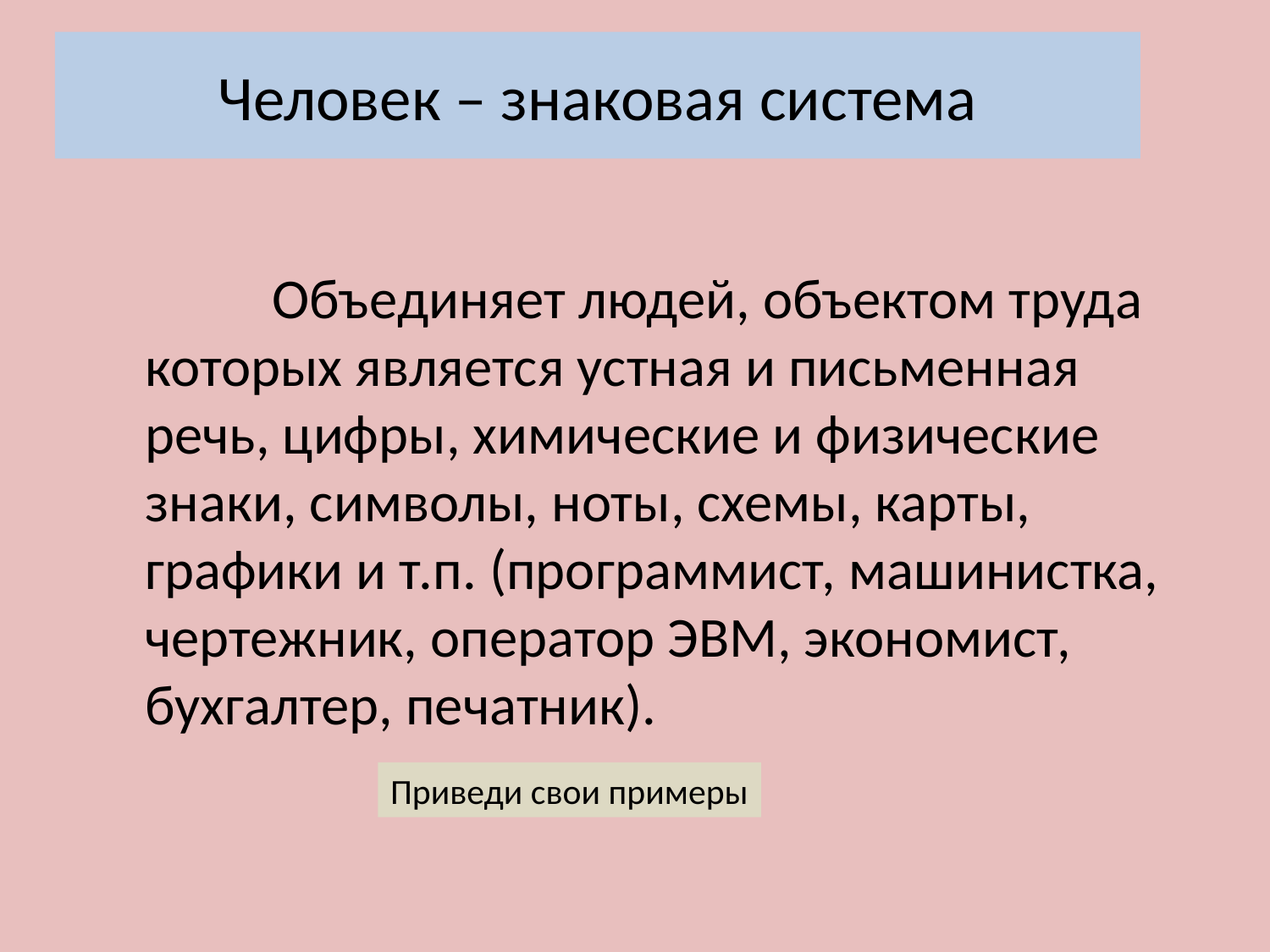

# Человек – знаковая система
		Объединяет людей, объектом труда которых является устная и письменная речь, цифры, химические и физические знаки, символы, ноты, схемы, карты, графики и т.п. (программист, машинистка, чертежник, оператор ЭВМ, экономист, бухгалтер, печатник).
Приведи свои примеры